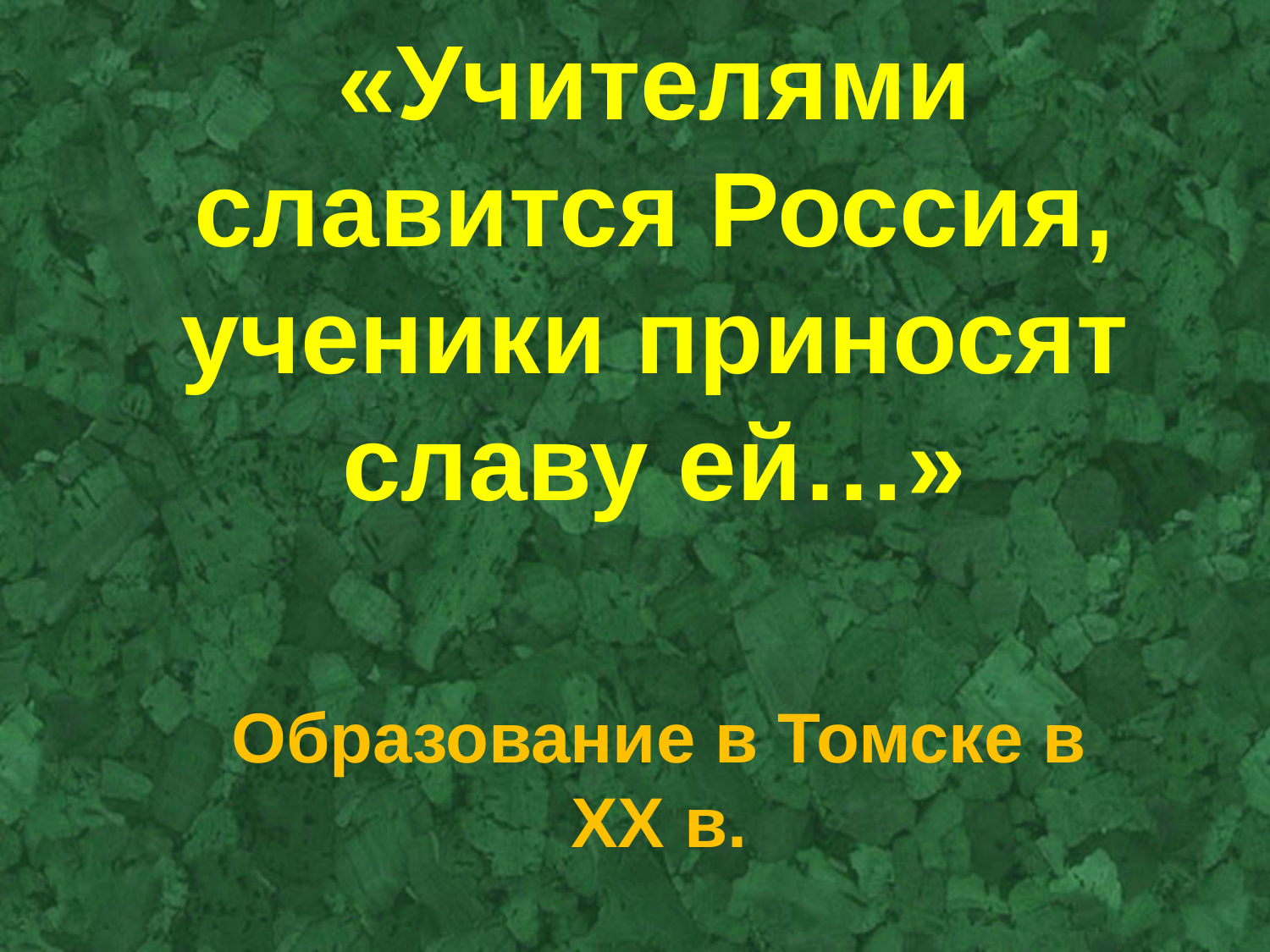

# «Учителями славится Россия, ученики приносят славу ей…»
Образование в Томске в XX в.